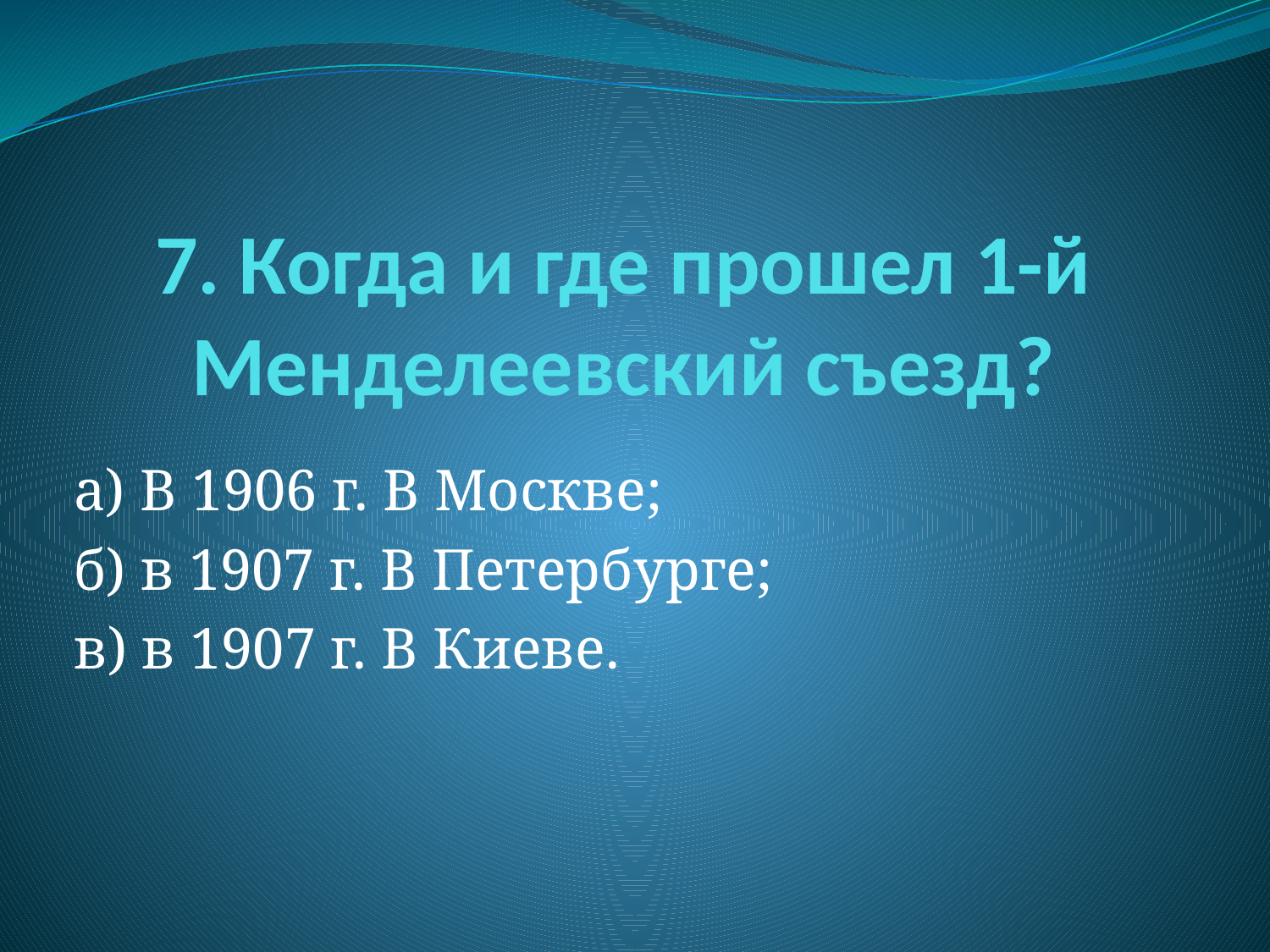

# 7. Когда и где прошел 1-й Менделеевский съезд?
а) В 1906 г. В Москве;
б) в 1907 г. В Петербурге;
в) в 1907 г. В Киеве.